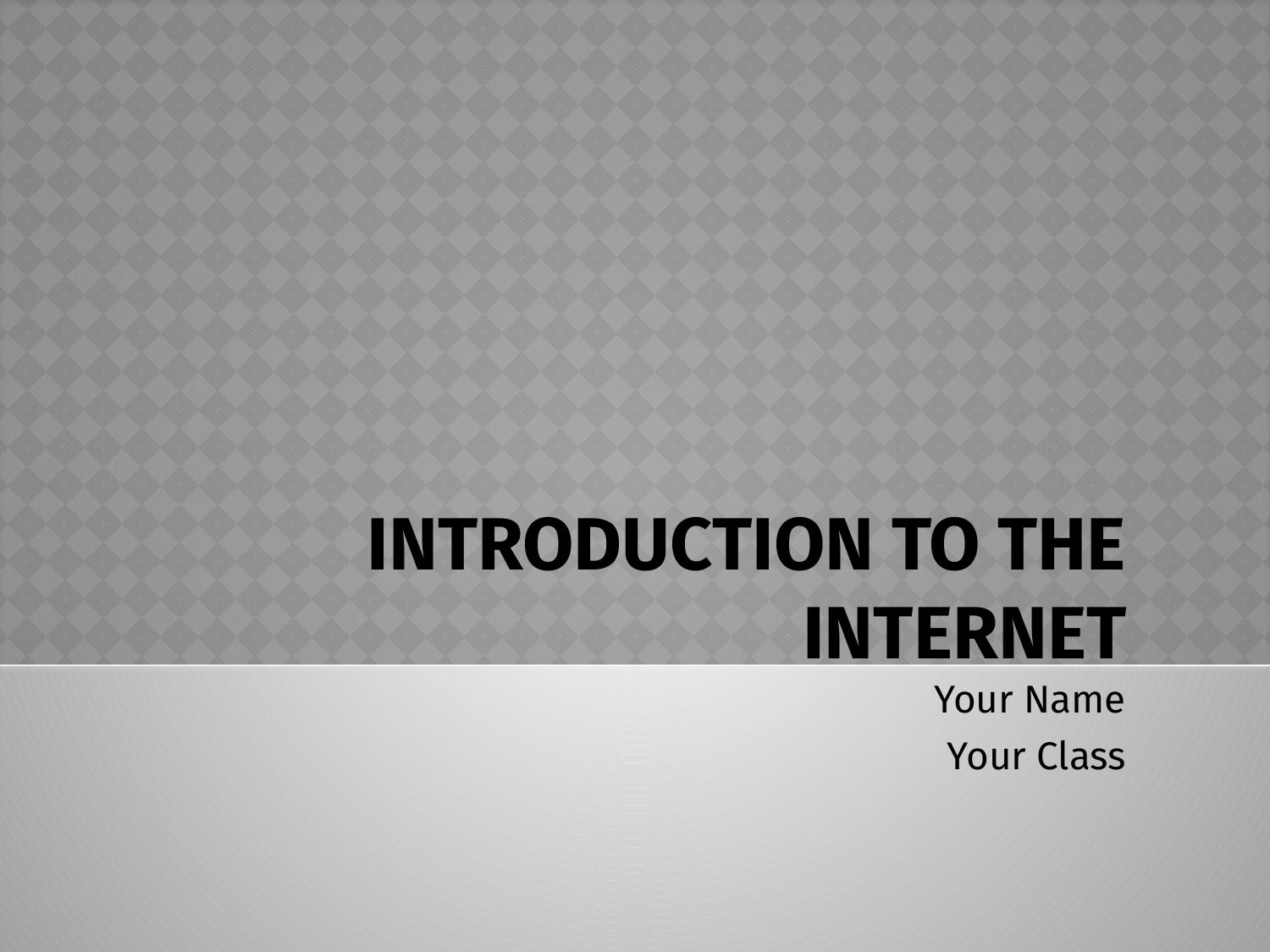

# Introduction to the Internet
Your Name
Your Class